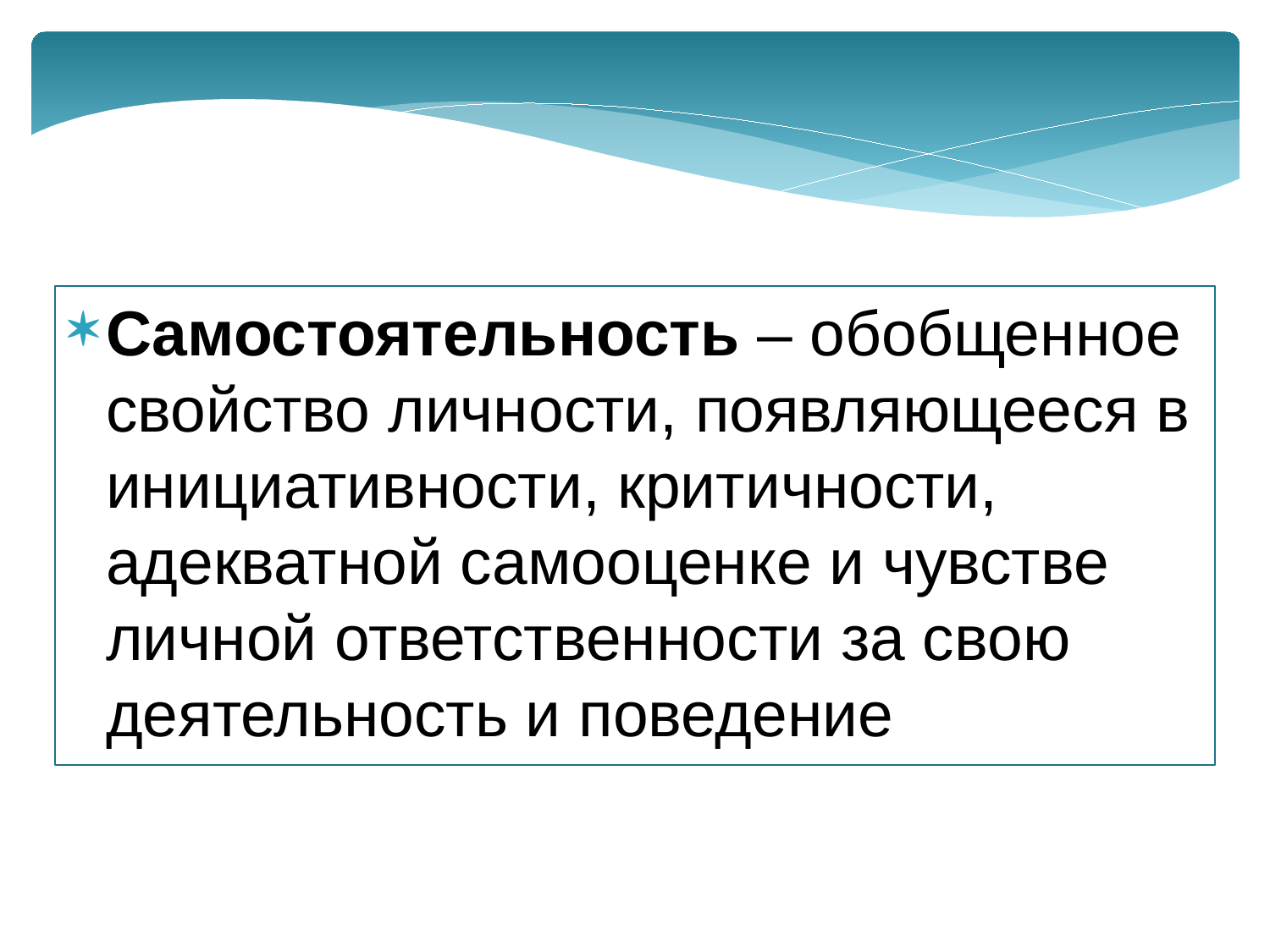

Самостоятельность – обобщенное свойство личности, появляющееся в инициативности, критичности, адекватной самооценке и чувстве личной ответственности за свою деятельность и поведение